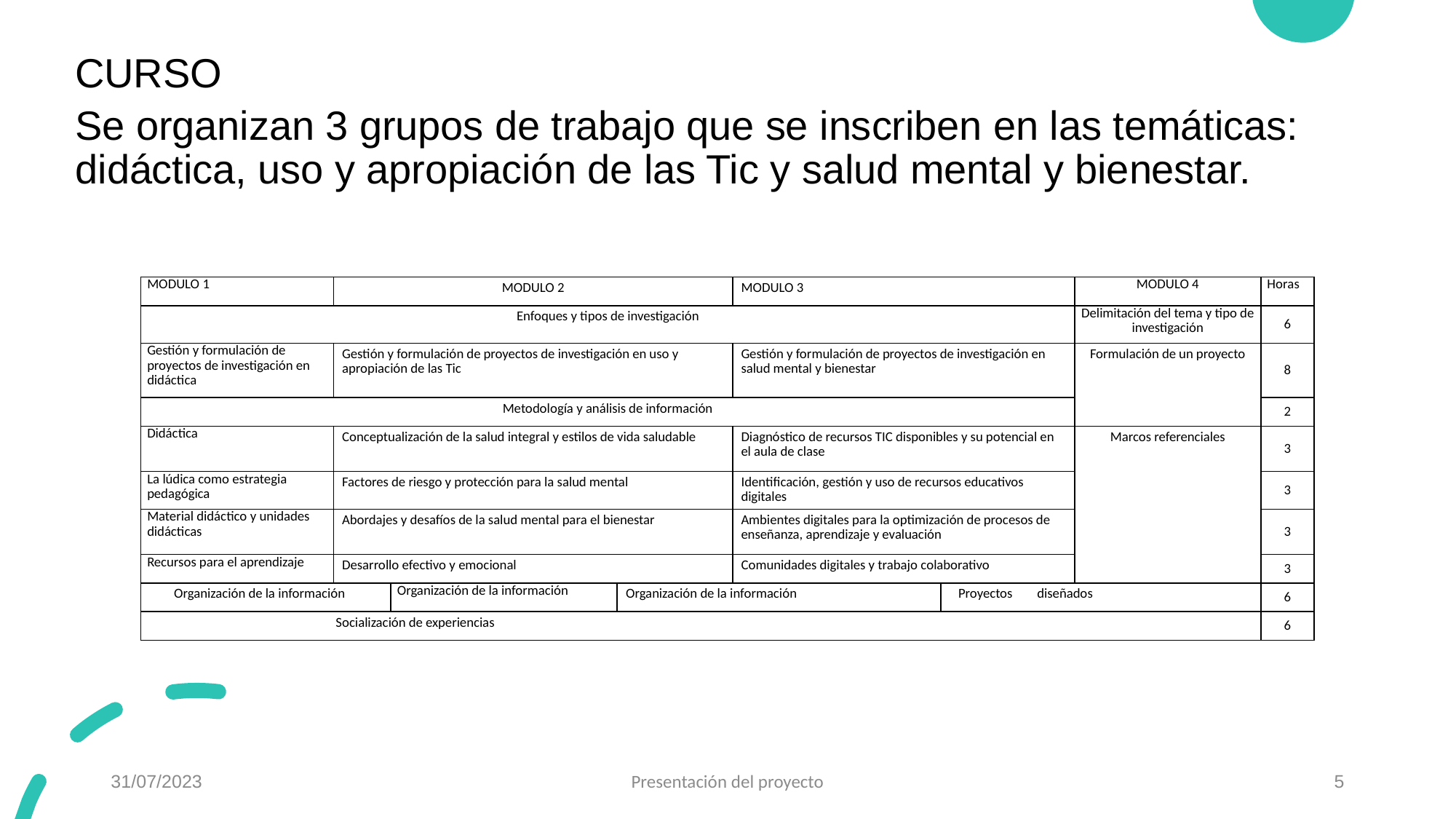

CURSO
Se organizan 3 grupos de trabajo que se inscriben en las temáticas: didáctica, uso y apropiación de las Tic y salud mental y bienestar.
| MODULO 1 | MODULO 2 |  |  | MODULO 3 |  | MODULO 4 | Horas |
| --- | --- | --- | --- | --- | --- | --- | --- |
| Enfoques y tipos de investigación |  |  |  |  |  | Delimitación del tema y tipo de investigación | 6 |
| Gestión y formulación de proyectos de investigación en didáctica | Gestión y formulación de proyectos de investigación en uso y apropiación de las Tic |  |  | Gestión y formulación de proyectos de investigación en salud mental y bienestar |  | Formulación de un proyecto | 8 |
| Metodología y análisis de información |  |  |  |  |  |  | 2 |
| Didáctica | Conceptualización de la salud integral y estilos de vida saludable |  |  | Diagnóstico de recursos TIC disponibles y su potencial en el aula de clase |  | Marcos referenciales | 3 |
| La lúdica como estrategia pedagógica | Factores de riesgo y protección para la salud mental |  |  | Identificación, gestión y uso de recursos educativos digitales |  |  | 3 |
| Material didáctico y unidades didácticas | Abordajes y desafíos de la salud mental para el bienestar |  |  | Ambientes digitales para la optimización de procesos de enseñanza, aprendizaje y evaluación |  |  | 3 |
| Recursos para el aprendizaje | Desarrollo efectivo y emocional |  |  | Comunidades digitales y trabajo colaborativo |  |  | 3 |
| Organización de la información |  | Organización de la información | Organización de la información |  | Proyectos diseñados |  | 6 |
| Socialización de experiencias |  |  |  |  |  |  | 6 |
31/07/2023
Presentación del proyecto
5